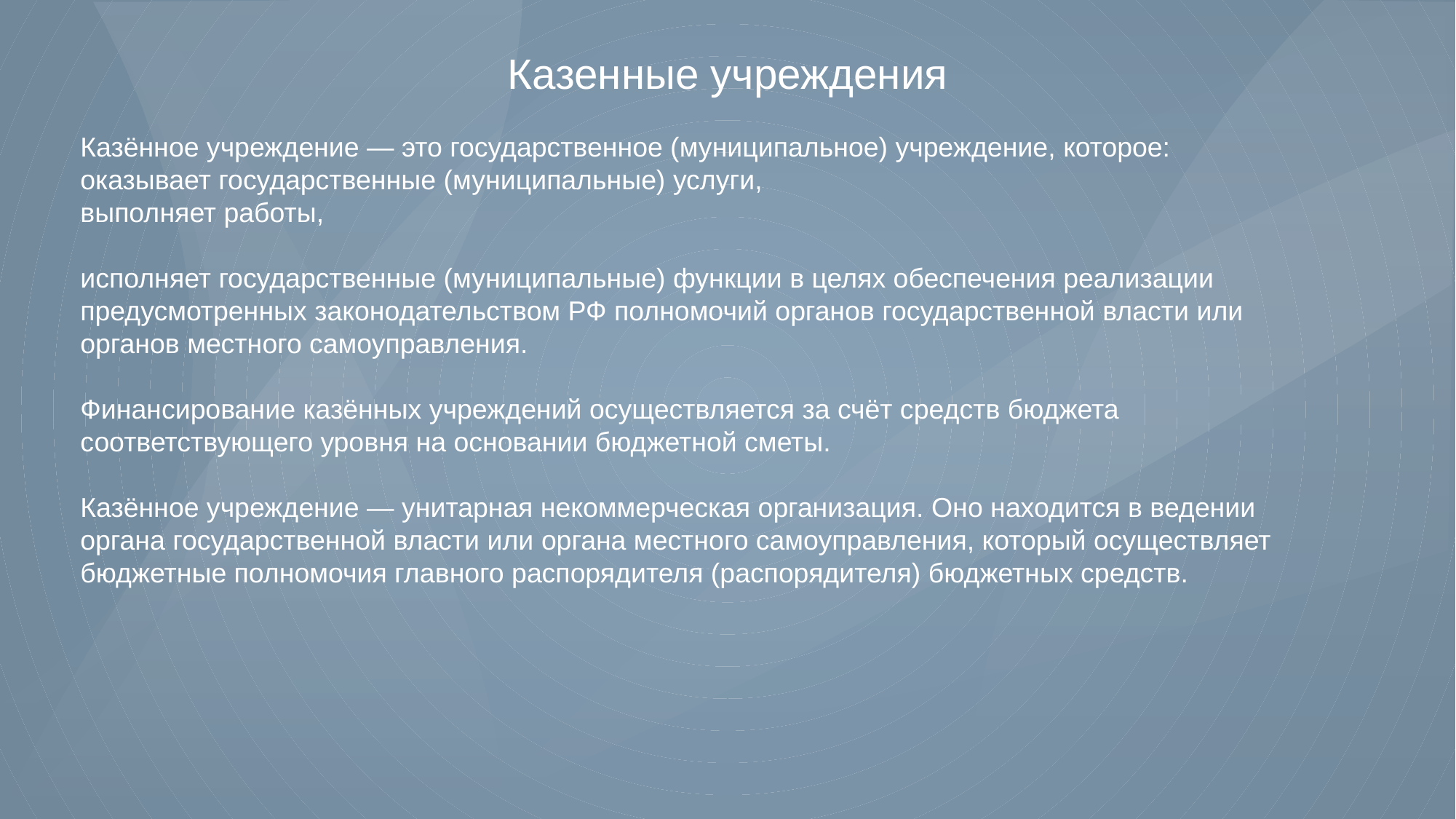

Казенные учреждения
Казённое учреждение — это государственное (муниципальное) учреждение, которое:
оказывает государственные (муниципальные) услуги,
выполняет работы,

исполняет государственные (муниципальные) функции в целях обеспечения реализации предусмотренных законодательством РФ полномочий органов государственной власти или органов местного самоуправления.

Финансирование казённых учреждений осуществляется за счёт средств бюджета соответствующего уровня на основании бюджетной сметы.

Казённое учреждение — унитарная некоммерческая организация. Оно находится в ведении органа государственной власти или органа местного самоуправления, который осуществляет бюджетные полномочия главного распорядителя (распорядителя) бюджетных средств.